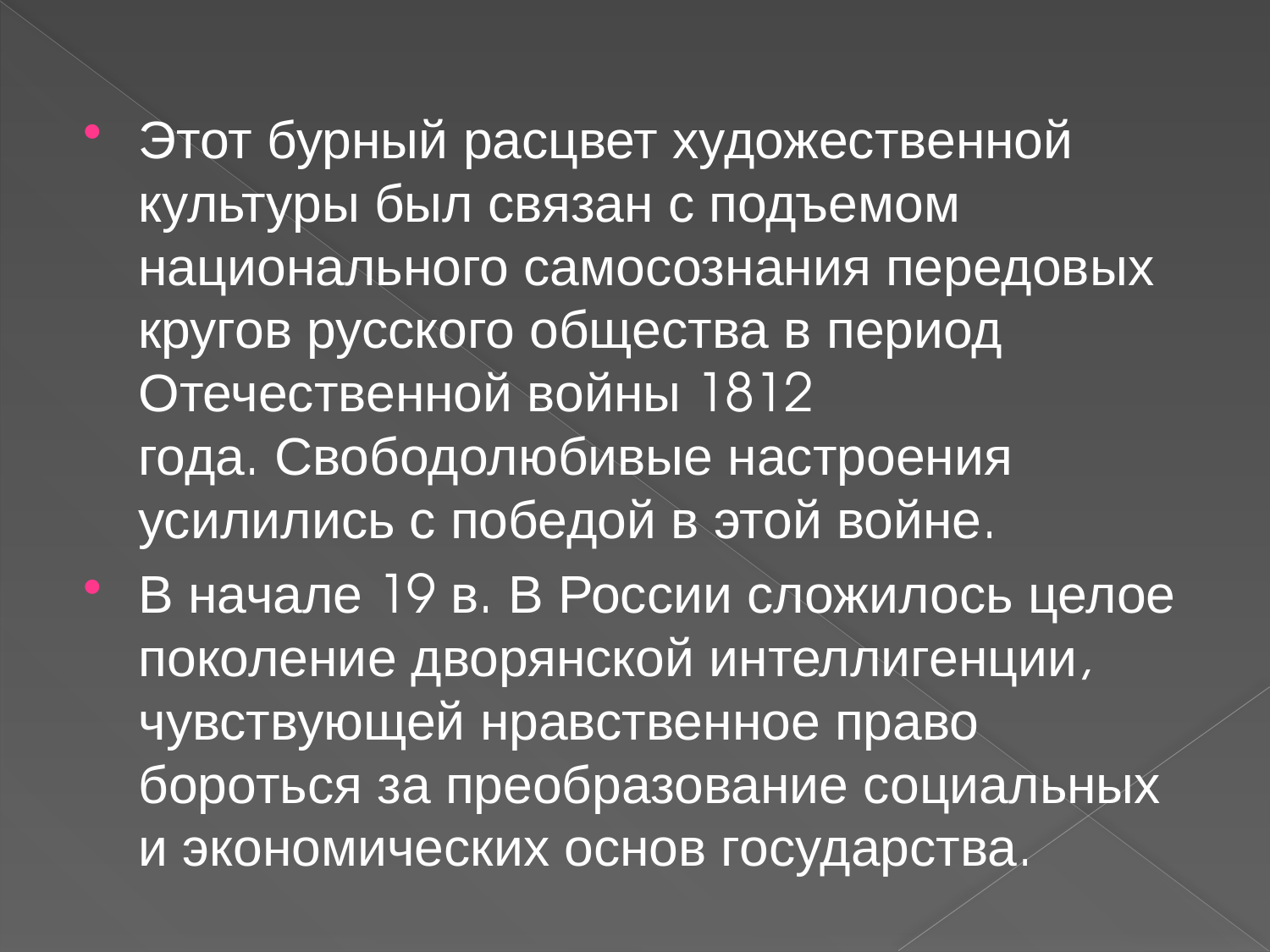

#
Этот бурный расцвет художественной культуры был связан с подъемом национального самосознания передовых кругов русского общества в период Отечественной войны 1812 года. Свободолюбивые настроения усилились с победой в этой войне.
В начале 19 в. В России сложилось целое поколение дворянской интеллигенции, чувствующей нравственное право бороться за преобразование социальных и экономических основ государства.